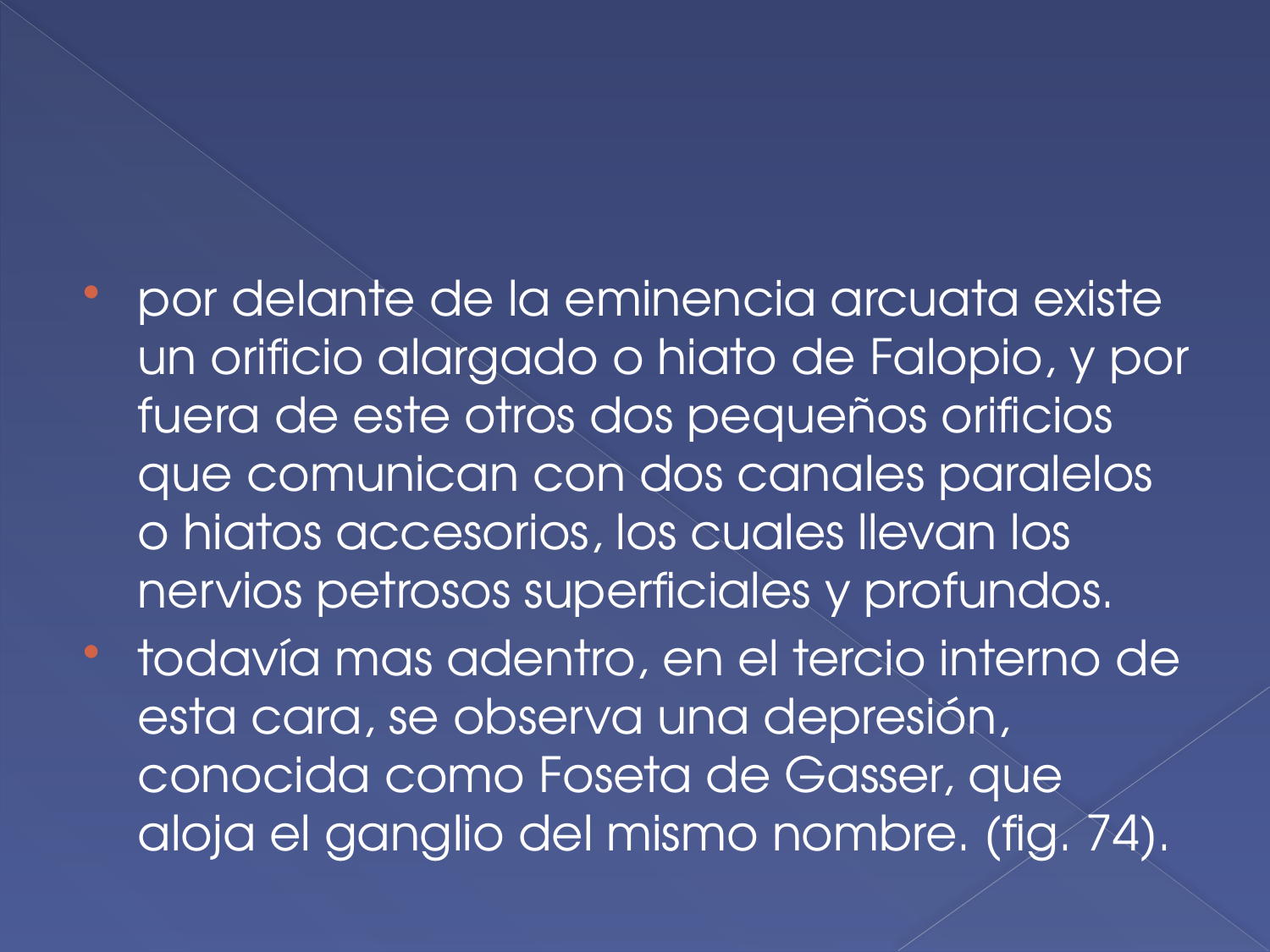

#
por delante de la eminencia arcuata existe un orificio alargado o hiato de Falopio, y por fuera de este otros dos pequeños orificios que comunican con dos canales paralelos o hiatos accesorios, los cuales llevan los nervios petrosos superficiales y profundos.
todavía mas adentro, en el tercio interno de esta cara, se observa una depresión, conocida como Foseta de Gasser, que aloja el ganglio del mismo nombre. (fig. 74).